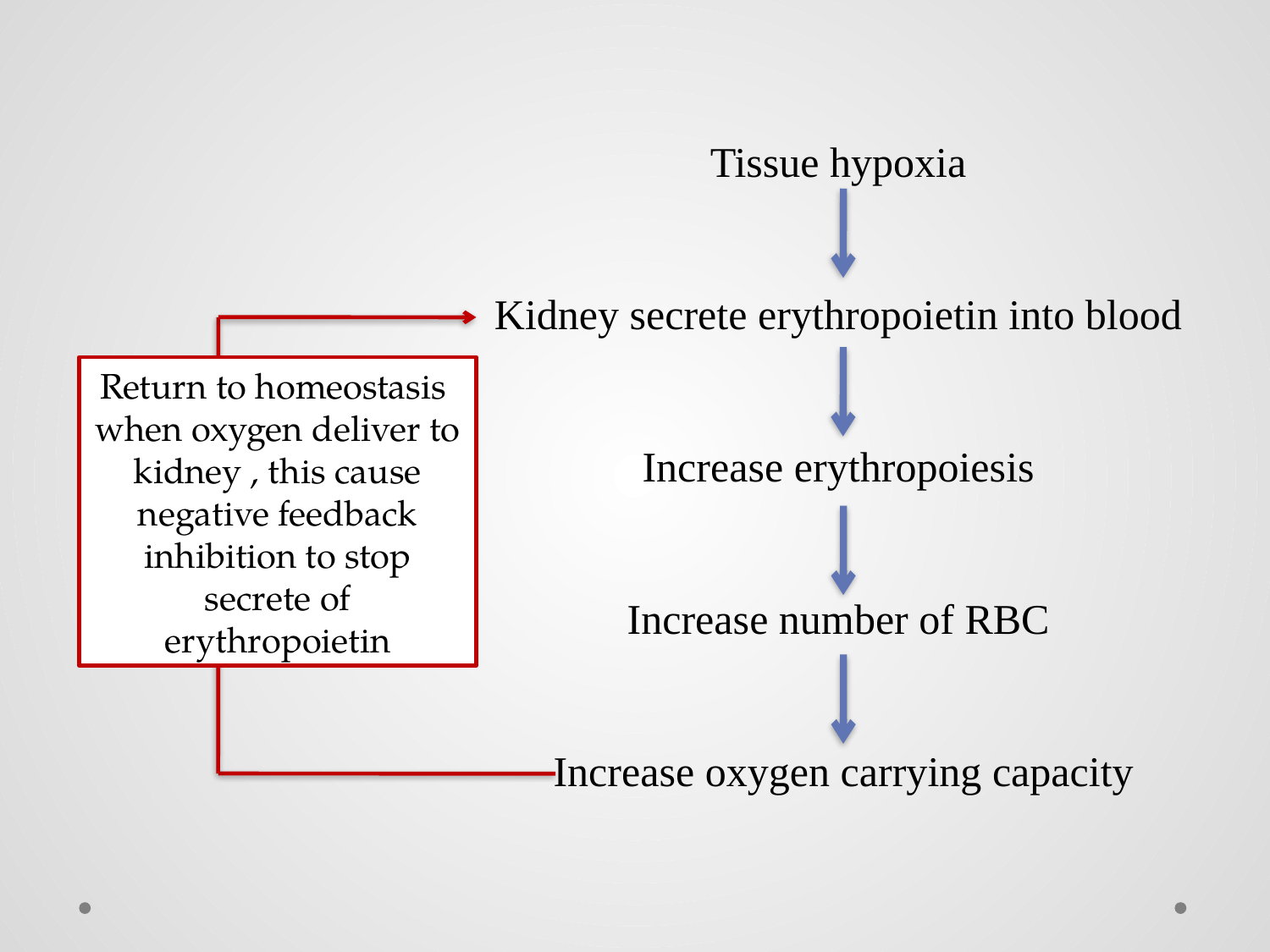

Tissue hypoxia

Kidney secrete erythropoietin into blood

Increase erythropoiesis

Increase number of RBC

Increase oxygen carrying capacity

Return to homeostasis  when oxygen deliver to kidney , this cause negative feedback inhibition to stop secrete of erythropoietin